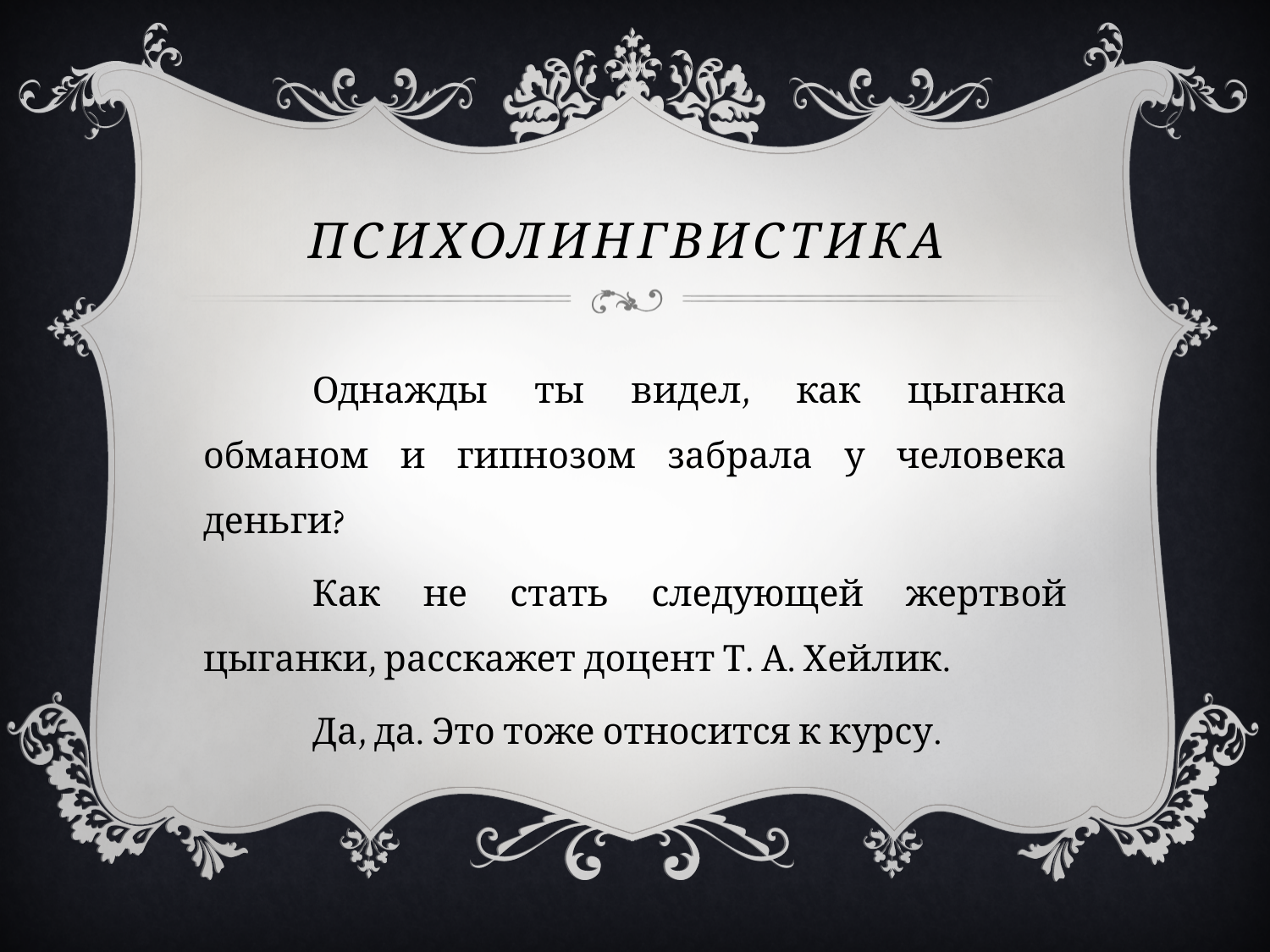

# Психолингвистика
	Однажды ты видел, как цыганка обманом и гипнозом забрала у человека деньги?
	Как не стать следующей жертвой цыганки, расскажет доцент Т. А. Хейлик.
	Да, да. Это тоже относится к курсу.